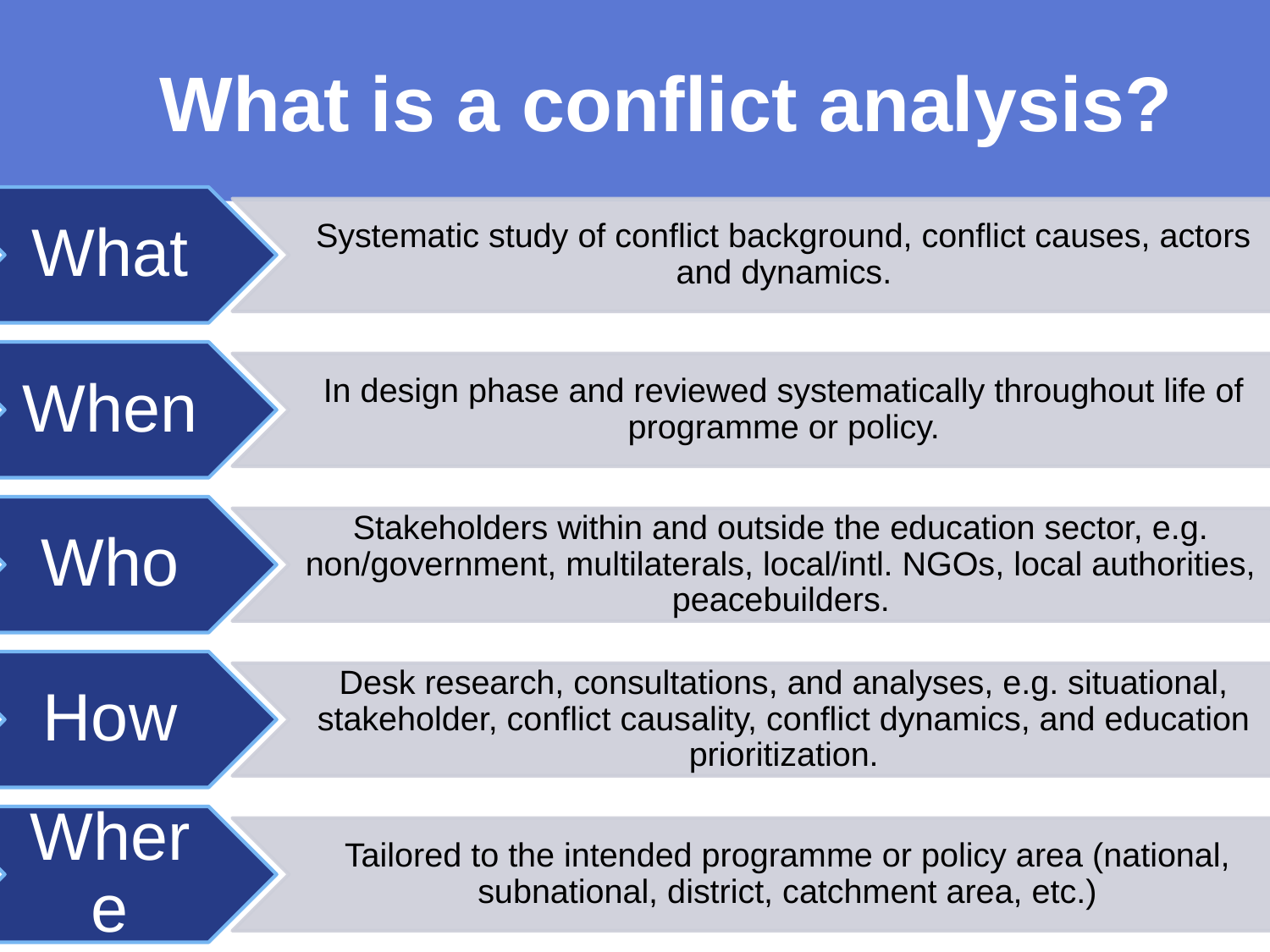

What
Systematic study of conflict background, conflict causes, actors and dynamics.
When
In design phase and reviewed systematically throughout life of programme or policy.
Who
Stakeholders within and outside the education sector, e.g. non/government, multilaterals, local/intl. NGOs, local authorities, peacebuilders.
How
Desk research, consultations, and analyses, e.g. situational, stakeholder, conflict causality, conflict dynamics, and education prioritization.
Where
Tailored to the intended programme or policy area (national, subnational, district, catchment area, etc.)
# What is a conflict analysis?